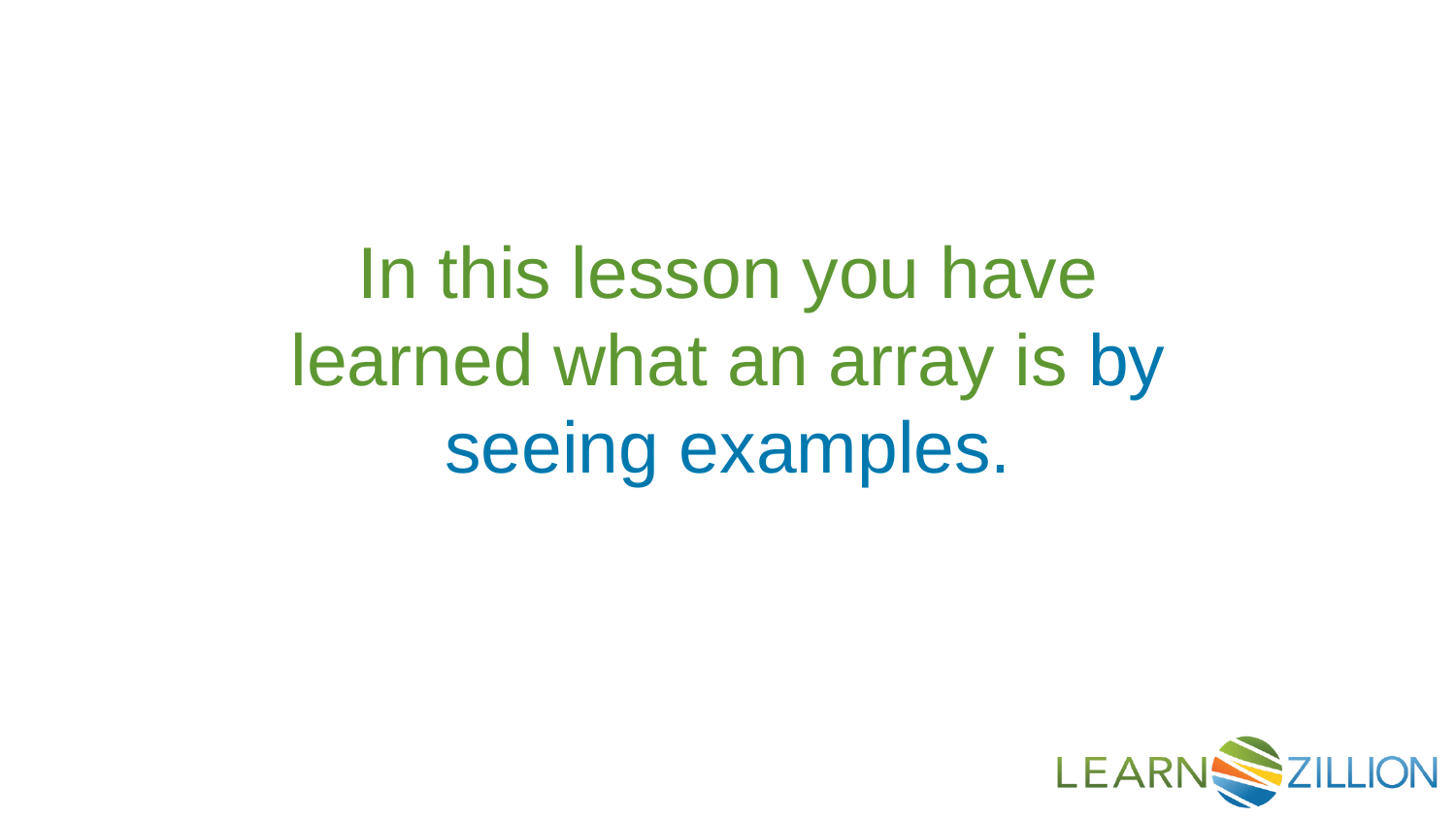

In this lesson you have learned what an array is by seeing examples.